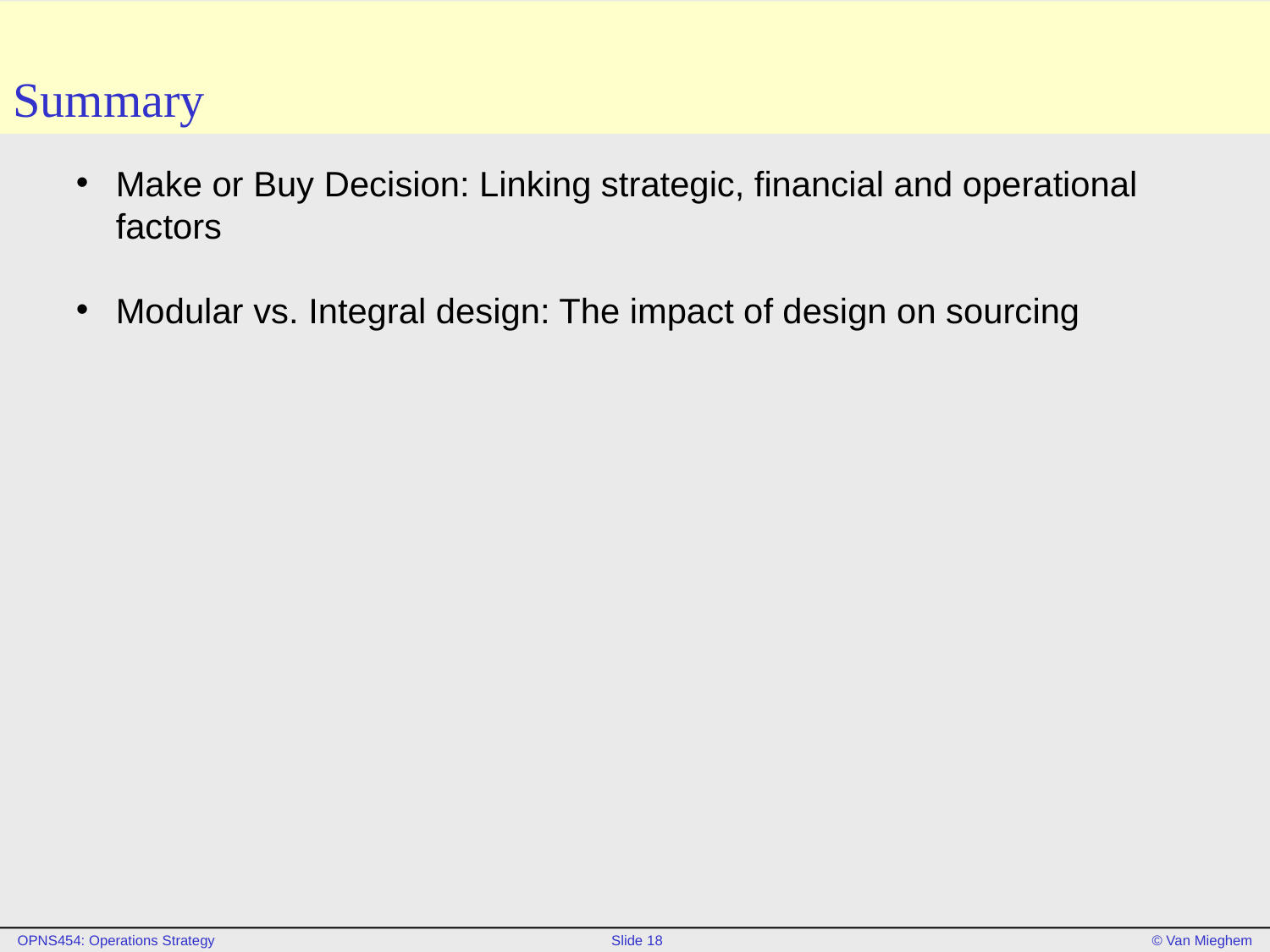

# Summary
Make or Buy Decision: Linking strategic, financial and operational factors

Modular vs. Integral design: The impact of design on sourcing